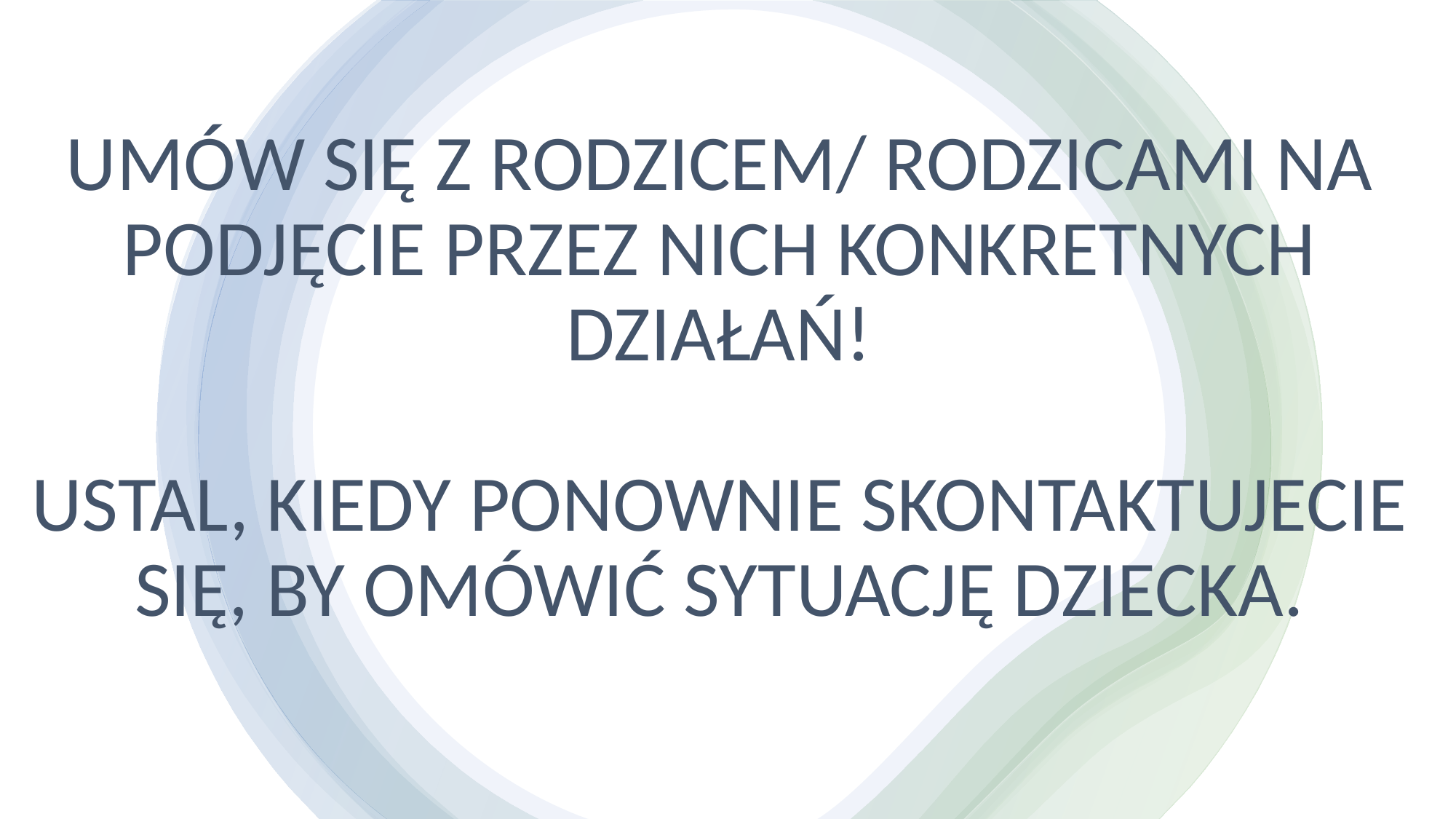

# UMÓW SIĘ Z RODZICEM/ RODZICAMI NA PODJĘCIE PRZEZ NICH KONKRETNYCH DZIAŁAŃ! USTAL, KIEDY PONOWNIE SKONTAKTUJECIE SIĘ, BY OMÓWIĆ SYTUACJĘ DZIECKA.